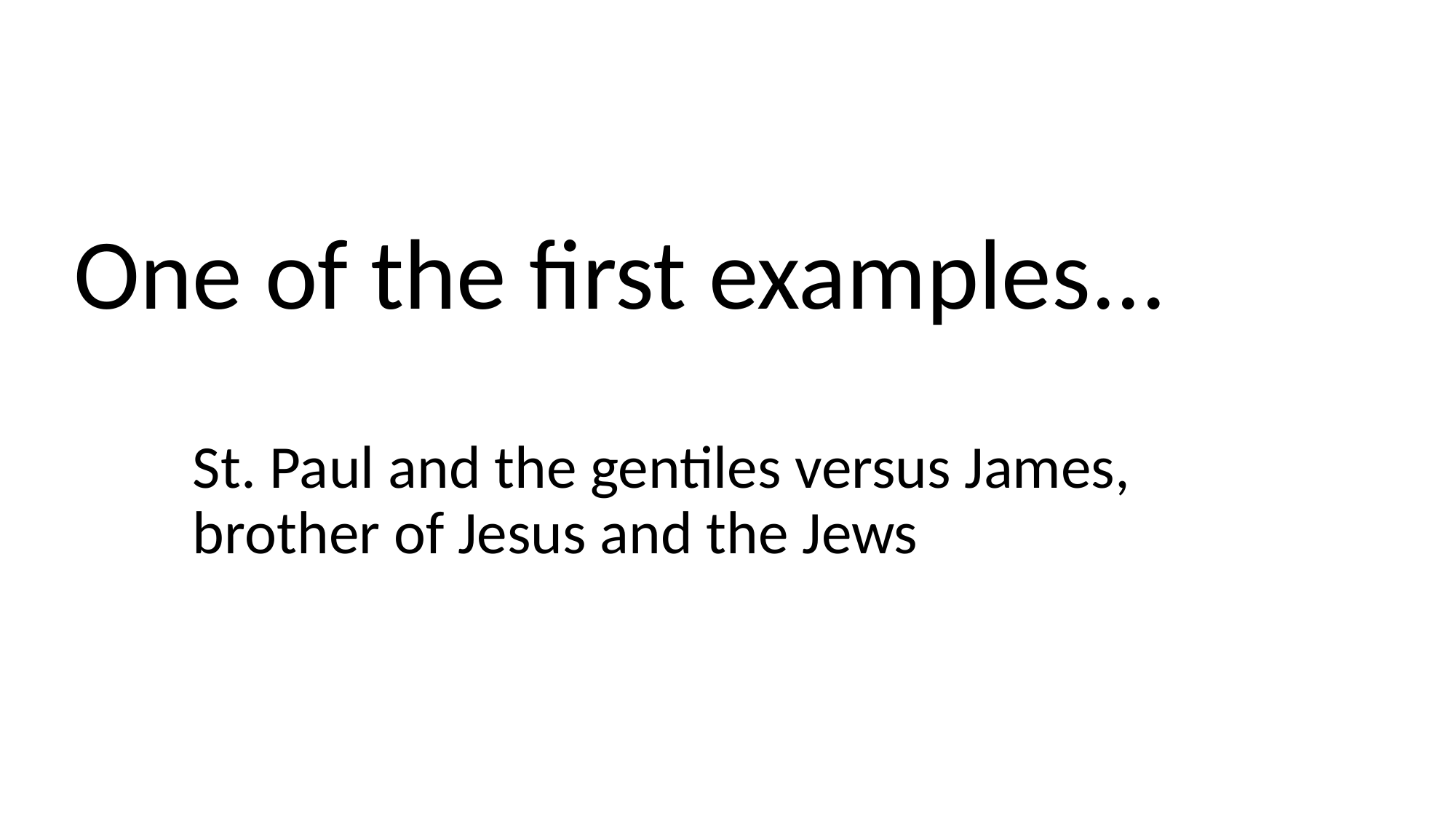

# One of the first examples...
St. Paul and the gentiles versus James, brother of Jesus and the Jews